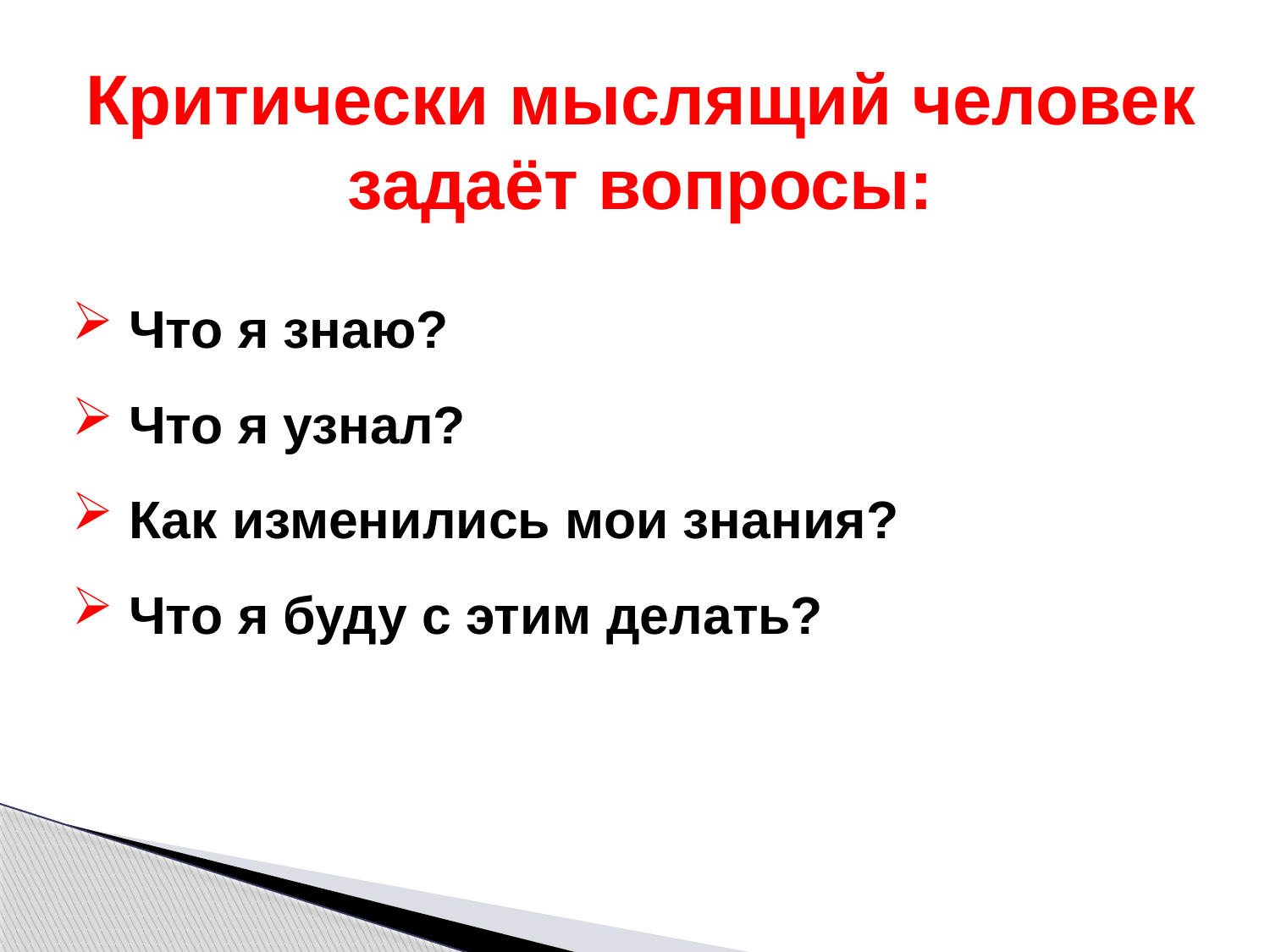

# Критически мыслящий человек задаёт вопросы:
 Что я знаю?
 Что я узнал?
 Как изменились мои знания?
 Что я буду с этим делать?